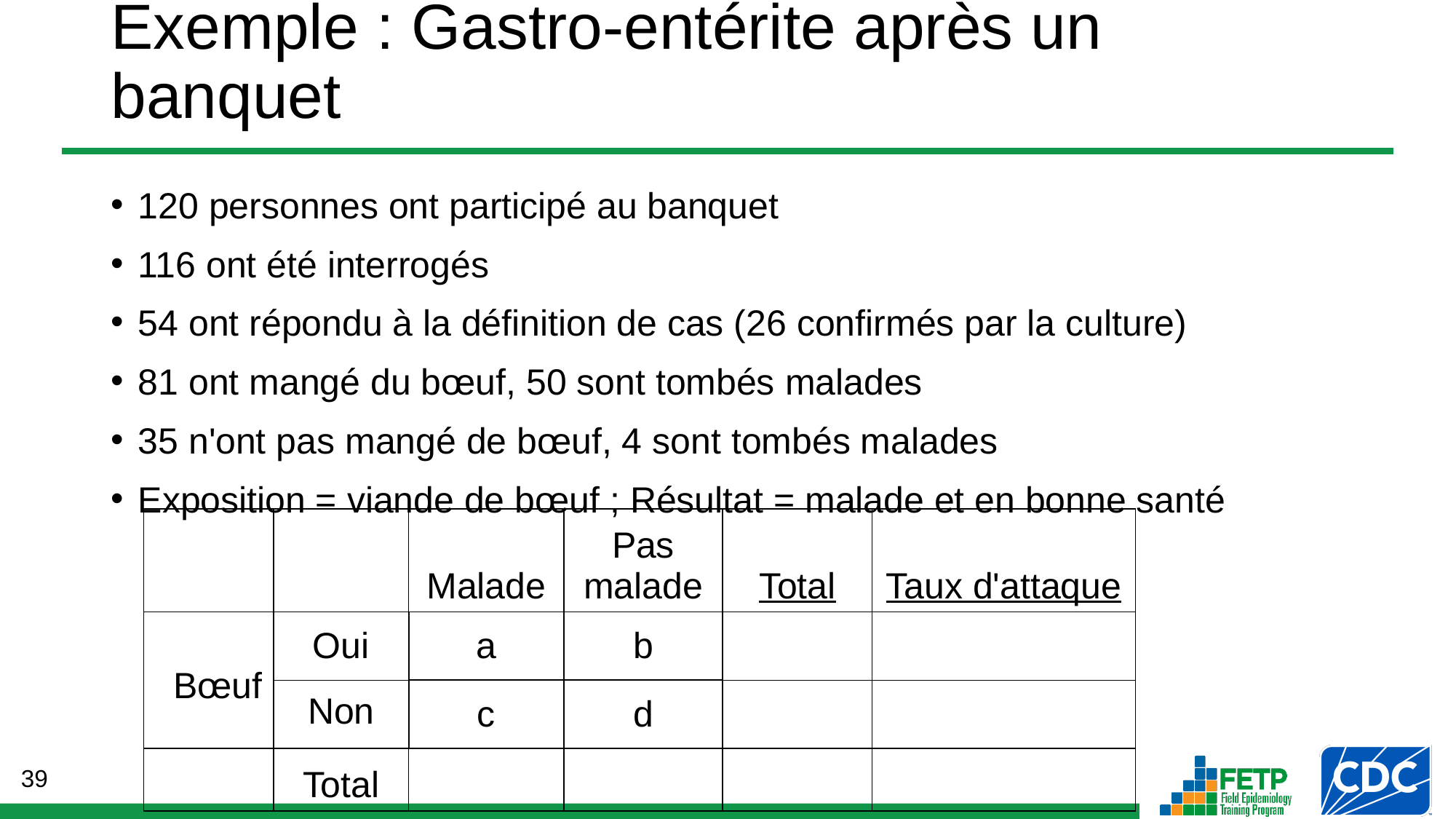

Exemple : Gastro-entérite après un banquet
120 personnes ont participé au banquet
116 ont été interrogés
54 ont répondu à la définition de cas (26 confirmés par la culture)
81 ont mangé du bœuf, 50 sont tombés malades
35 n'ont pas mangé de bœuf, 4 sont tombés malades
Exposition = viande de bœuf ; Résultat = malade et en bonne santé

|  |  | Malade | Pas malade | Total | Taux d'attaque |
| --- | --- | --- | --- | --- | --- |
| Bœuf | Oui | a | b |  |  |
|  | Non | c | d |  |  |
|  | Total |  |  |  |  |